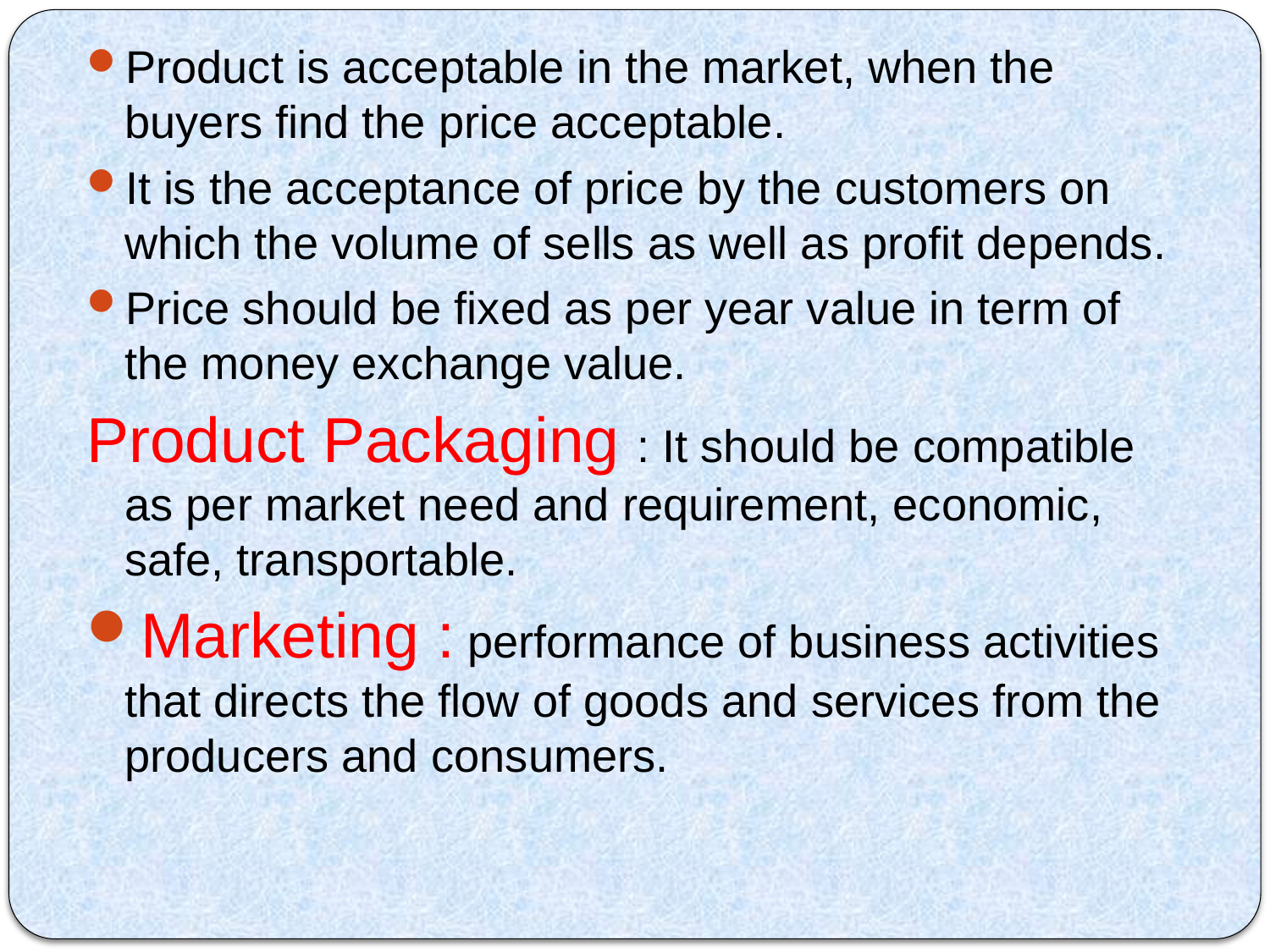

Product is acceptable in the market, when the buyers find the price acceptable.
It is the acceptance of price by the customers on which the volume of sells as well as profit depends.
Price should be fixed as per year value in term of the money exchange value.
Product Packaging : It should be compatible as per market need and requirement, economic, safe, transportable.
Marketing : performance of business activities that directs the flow of goods and services from the producers and consumers.